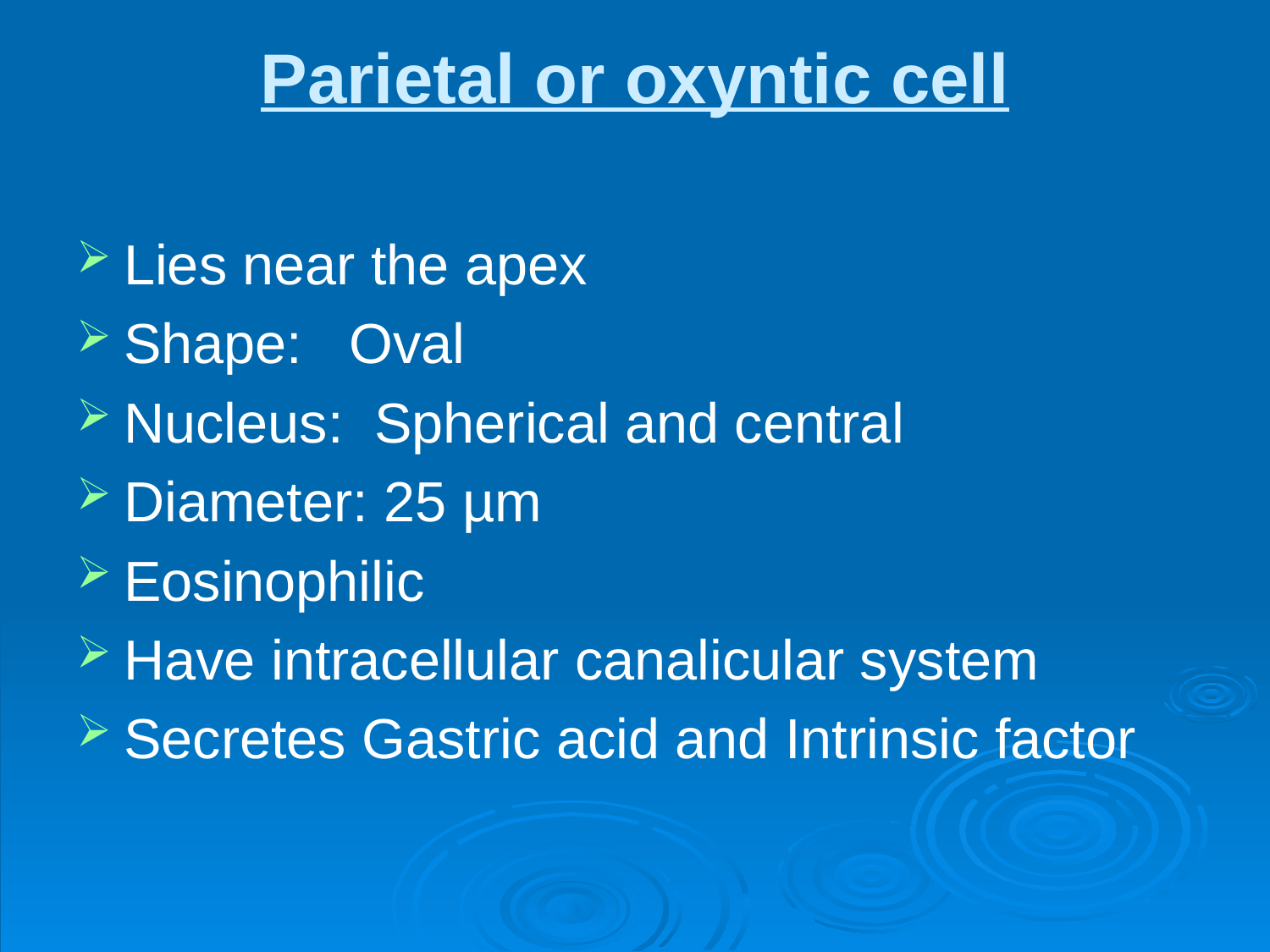

# Parietal or oxyntic cell
Lies near the apex
Shape:   Oval
Nucleus:  Spherical and central
Diameter: 25 µm
Eosinophilic
Have intracellular canalicular system
Secretes Gastric acid and Intrinsic factor